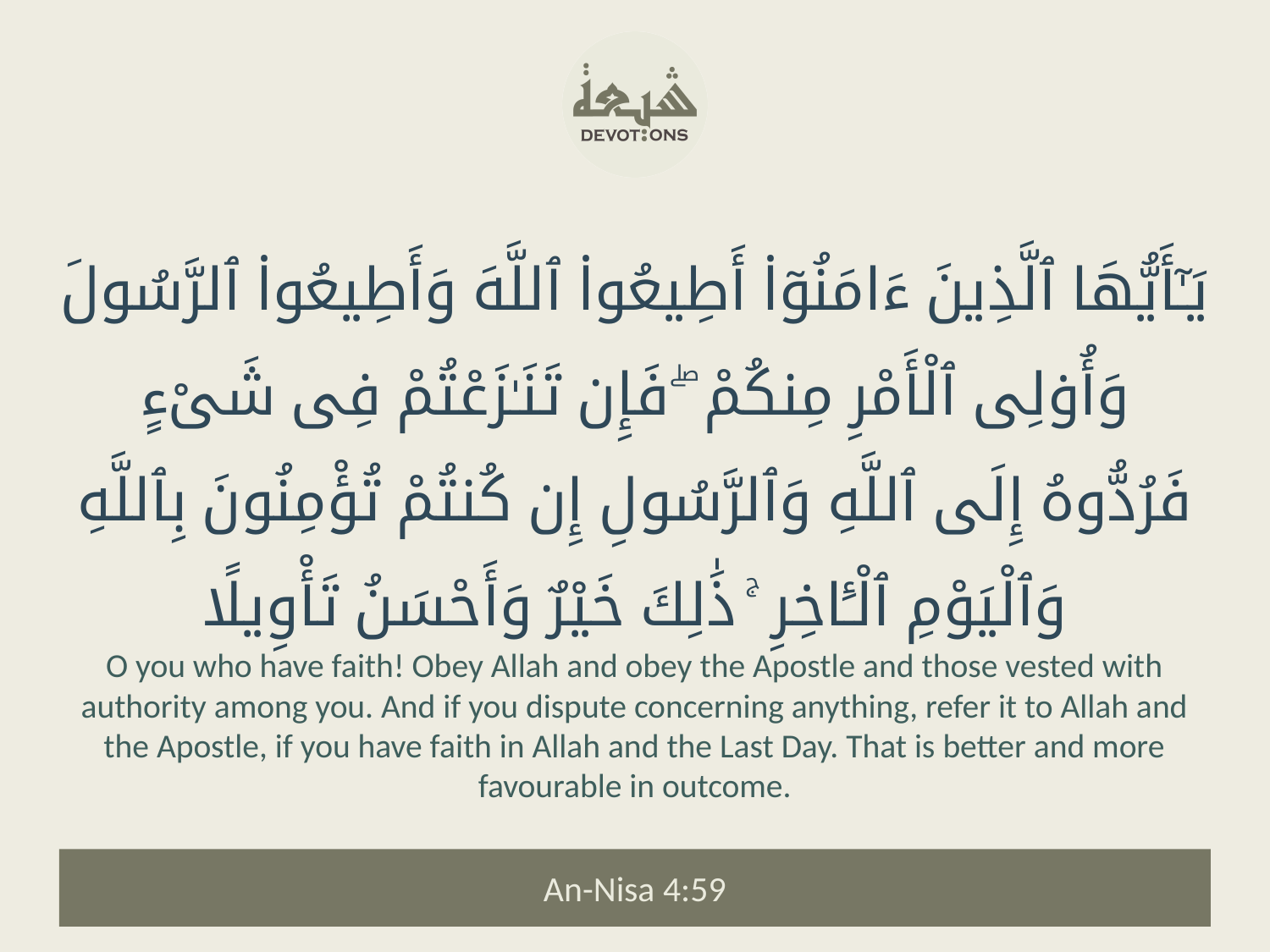

يَـٰٓأَيُّهَا ٱلَّذِينَ ءَامَنُوٓا۟ أَطِيعُوا۟ ٱللَّهَ وَأَطِيعُوا۟ ٱلرَّسُولَ وَأُو۟لِى ٱلْأَمْرِ مِنكُمْ ۖ فَإِن تَنَـٰزَعْتُمْ فِى شَىْءٍ فَرُدُّوهُ إِلَى ٱللَّهِ وَٱلرَّسُولِ إِن كُنتُمْ تُؤْمِنُونَ بِٱللَّهِ وَٱلْيَوْمِ ٱلْـَٔاخِرِ ۚ ذَٰلِكَ خَيْرٌ وَأَحْسَنُ تَأْوِيلًا
O you who have faith! Obey Allah and obey the Apostle and those vested with authority among you. And if you dispute concerning anything, refer it to Allah and the Apostle, if you have faith in Allah and the Last Day. That is better and more favourable in outcome.
An-Nisa 4:59